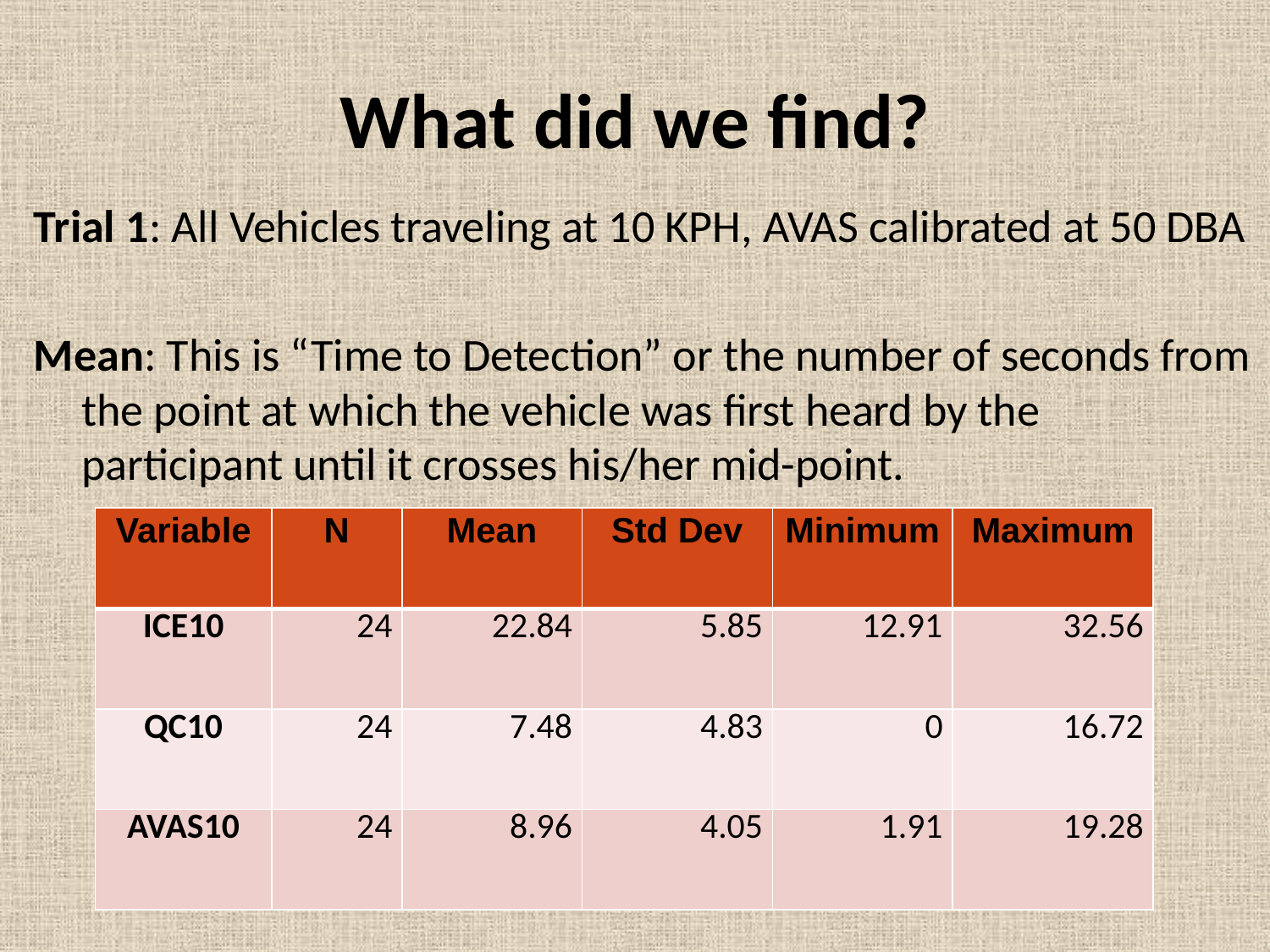

# What did we find?
Trial 1: All Vehicles traveling at 10 KPH, AVAS calibrated at 50 DBA

Mean: This is “Time to Detection” or the number of seconds from 	the point at which the vehicle was first heard by the 	participant until it crosses his/her mid-point.

| Variable | N | Mean | Std Dev | Minimum | Maximum |
| --- | --- | --- | --- | --- | --- |
| ICE10 | 24 | 22.84 | 5.85 | 12.91 | 32.56 |
| QC10 | 24 | 7.48 | 4.83 | 0 | 16.72 |
| AVAS10 | 24 | 8.96 | 4.05 | 1.91 | 19.28 |